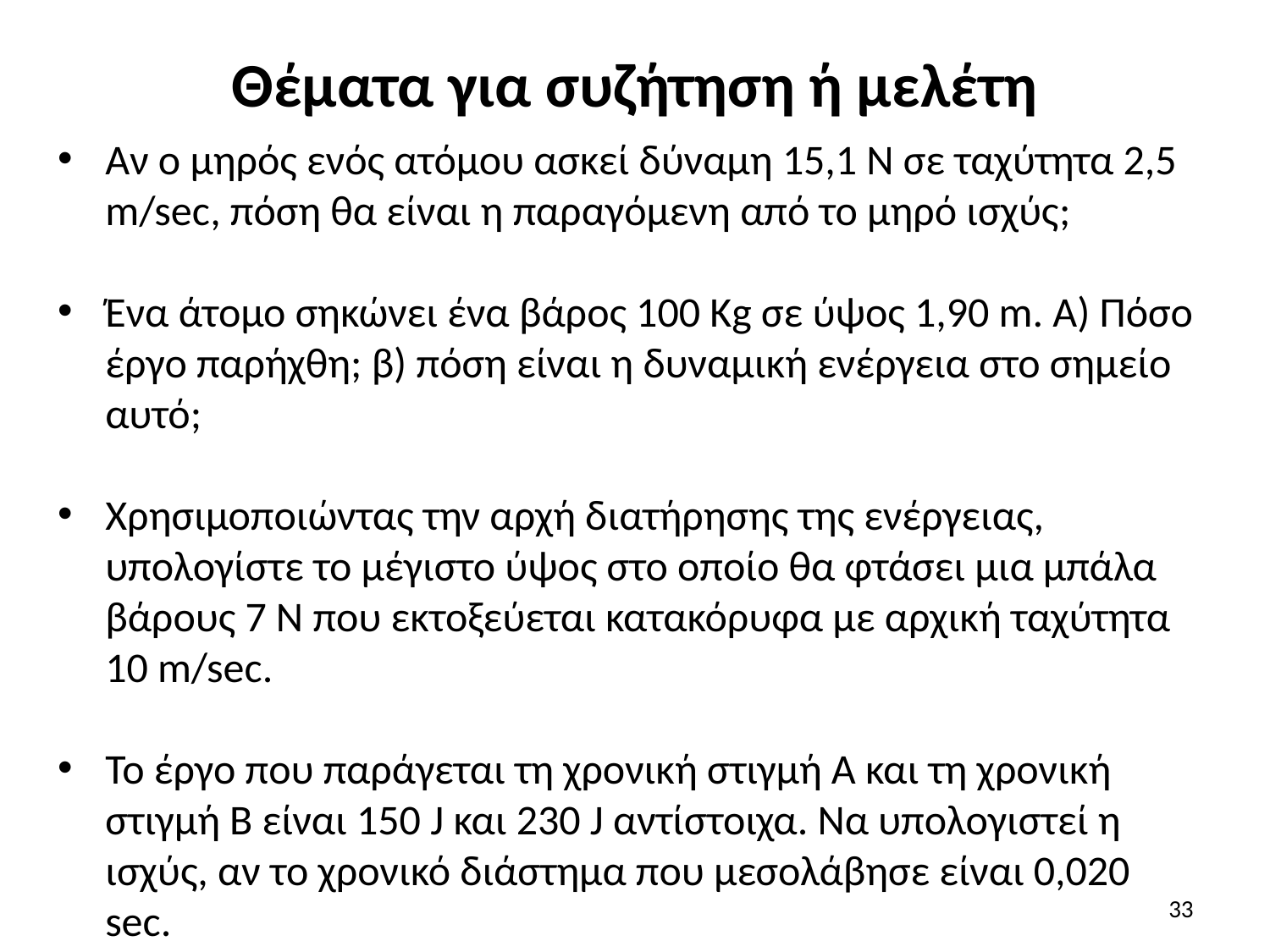

# Θέματα για συζήτηση ή μελέτη
Αν ο μηρός ενός ατόμου ασκεί δύναμη 15,1 Ν σε ταχύτητα 2,5 m/sec, πόση θα είναι η παραγόμενη από το μηρό ισχύς;

Ένα άτομο σηκώνει ένα βάρος 100 Kg σε ύψος 1,90 m. Α) Πόσο έργο παρήχθη; β) πόση είναι η δυναμική ενέργεια στο σημείο αυτό;

Χρησιμοποιώντας την αρχή διατήρησης της ενέργειας, υπολογίστε το μέγιστο ύψος στο οποίο θα φτάσει μια μπάλα βάρους 7 Ν που εκτοξεύεται κατακόρυφα με αρχική ταχύτητα 10 m/sec.

Το έργο που παράγεται τη χρονική στιγμή Α και τη χρονική στιγμή Β είναι 150 J και 230 J αντίστοιχα. Να υπολογιστεί η ισχύς, αν το χρονικό διάστημα που μεσολάβησε είναι 0,020 sec.
33